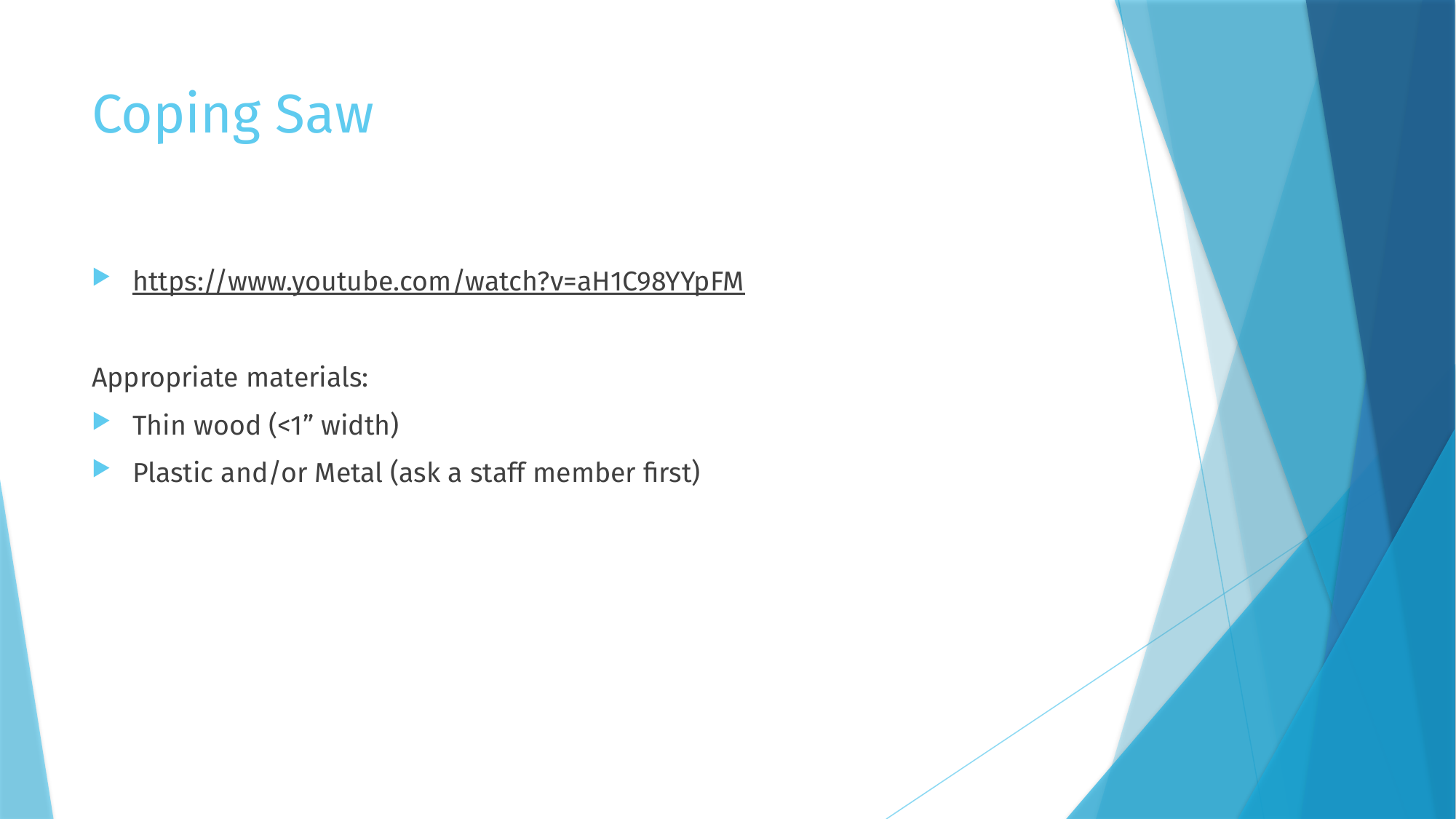

# Coping Saw
https://www.youtube.com/watch?v=aH1C98YYpFM

Appropriate materials:
Thin wood (<1” width)
Plastic and/or Metal (ask a staff member first)